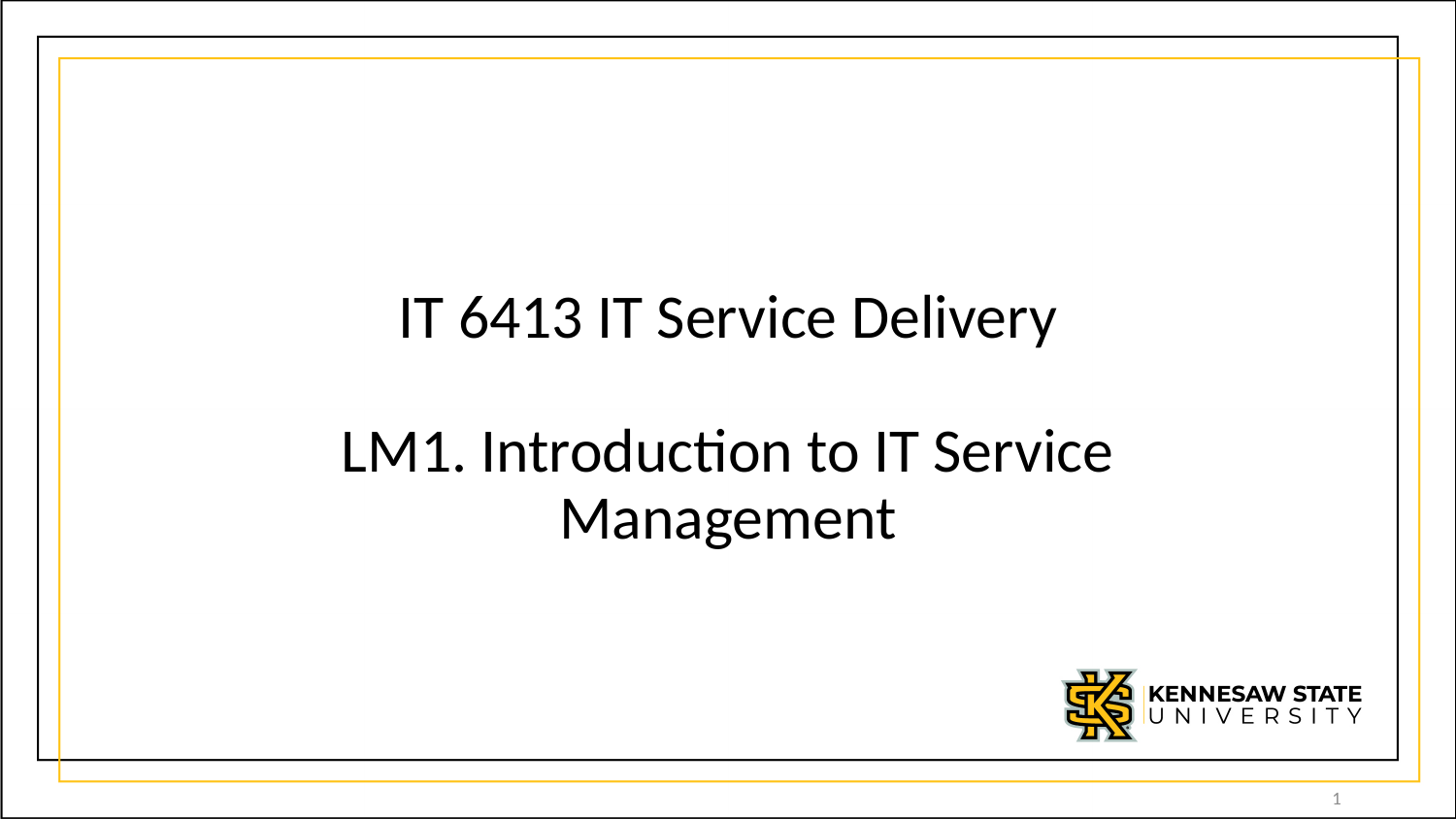

# IT 6413 IT Service Delivery LM1. Introduction to IT Service Management
1